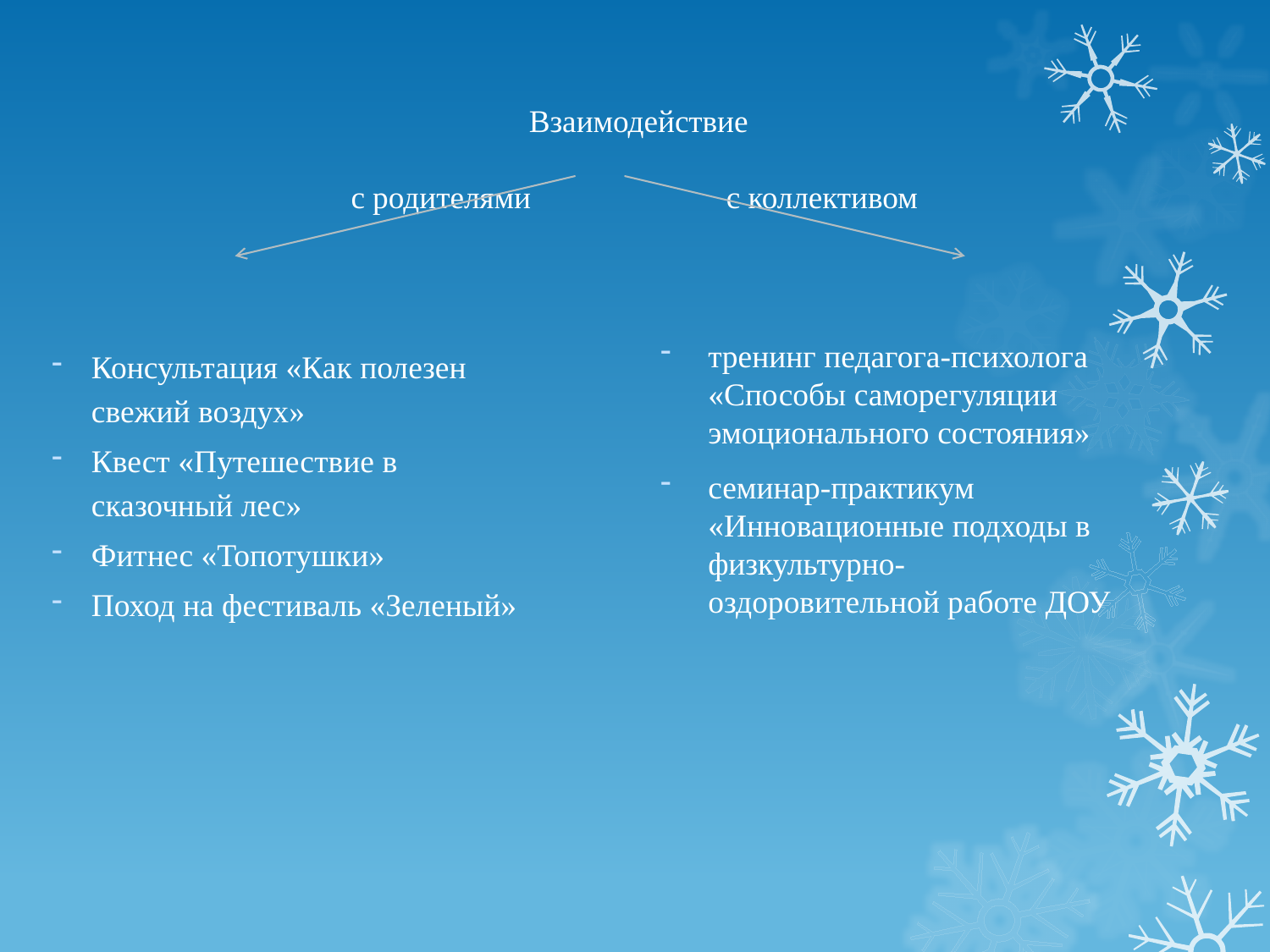

# Взаимодействие с родителями                         с коллективом
Консультация «Как полезен свежий воздух»
Квест «Путешествие в сказочный лес»
Фитнес «Топотушки»
Поход на фестиваль «Зеленый»

тренинг педагога-психолога «Способы саморегуляции эмоционального состояния»
семинар-практикум «Инновационные подходы в физкультурно-оздоровительной работе ДОУ